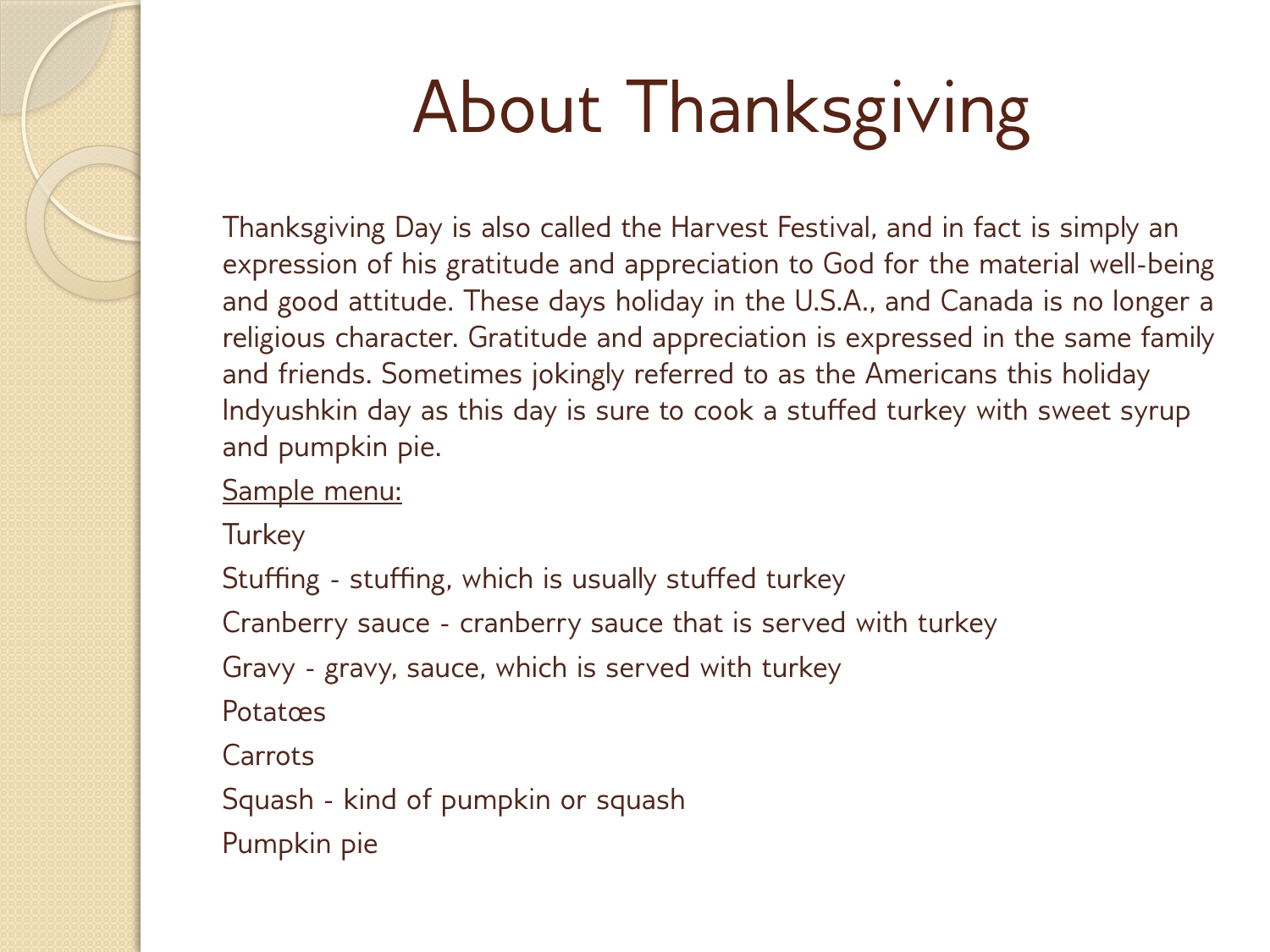

# About Thanksgiving
Thanksgiving Day is also called the Harvest Festival, and in fact is simply an expression of his gratitude and appreciation to God for the material well-being and good attitude. These days holiday in the U.S.A., and Canada is no longer a religious character. Gratitude and appreciation is expressed in the same family and friends. Sometimes jokingly referred to as the Americans this holiday Indyushkin day as this day is sure to cook a stuffed turkey with sweet syrup and pumpkin pie.
Sample menu:
Turkey
Stuffing - stuffing, which is usually stuffed turkey
Cranberry sauce - cranberry sauce that is served with turkey
Gravy - gravy, sauce, which is served with turkey
Potatoes
Carrots
Squash - kind of pumpkin or squash
Pumpkin pie